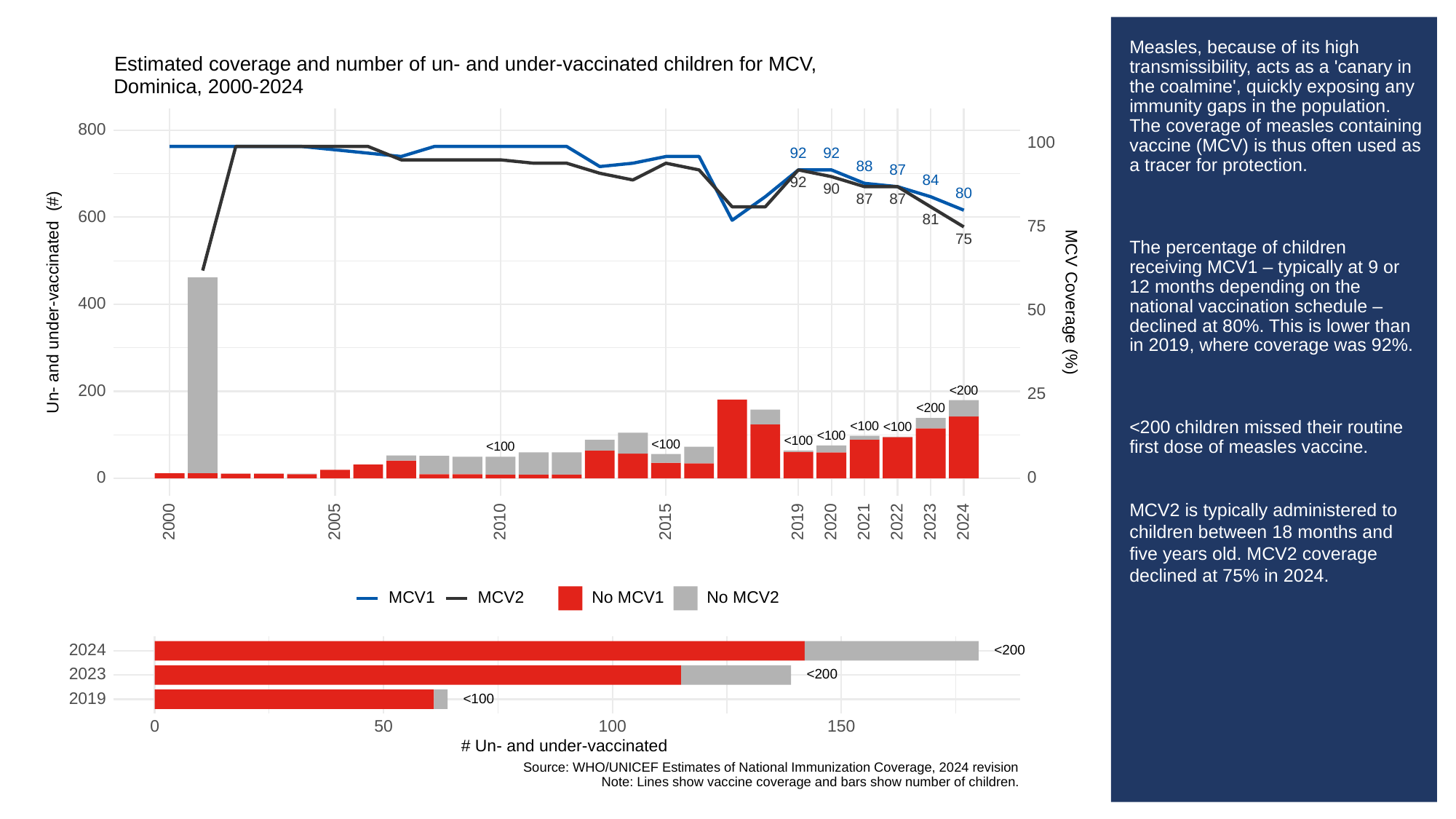

# Measles, because of its high transmissibility, acts as a 'canary in the coalmine', quickly exposing any immunity gaps in the population. The coverage of measles containing vaccine (MCV) is thus often used as a tracer for protection.

The percentage of children receiving MCV1 – typically at 9 or 12 months depending on the national vaccination schedule – declined at 80%. This is lower than in 2019, where coverage was 92%.

<200 children missed their routine first dose of measles vaccine.

MCV2 is typically administered to children between 18 months and five years old. MCV2 coverage declined at 75% in 2024.

Estimated coverage and number of un- and under-vaccinated children for MCV,
Dominica, 2000-2024

800

100

92
92
88
87

84
92
90
80
87
87
600
81

75
75

Un- and under-vaccinated  (#)
MCV Coverage (%)
400

50

200
<200
25

<200

<100
<100

<100

<100

<100
<100

0
0

2023
2000
2005
2010
2015
2019
2020
2021
2022
2024

MCV1
MCV2
No MCV1
No MCV2

2024
<200

2023
<200

2019
<100

0
50
100
150
# Un- and under-vaccinated
Source: WHO/UNICEF Estimates of National Immunization Coverage, 2024 revision
Note: Lines show vaccine coverage and bars show number of children.